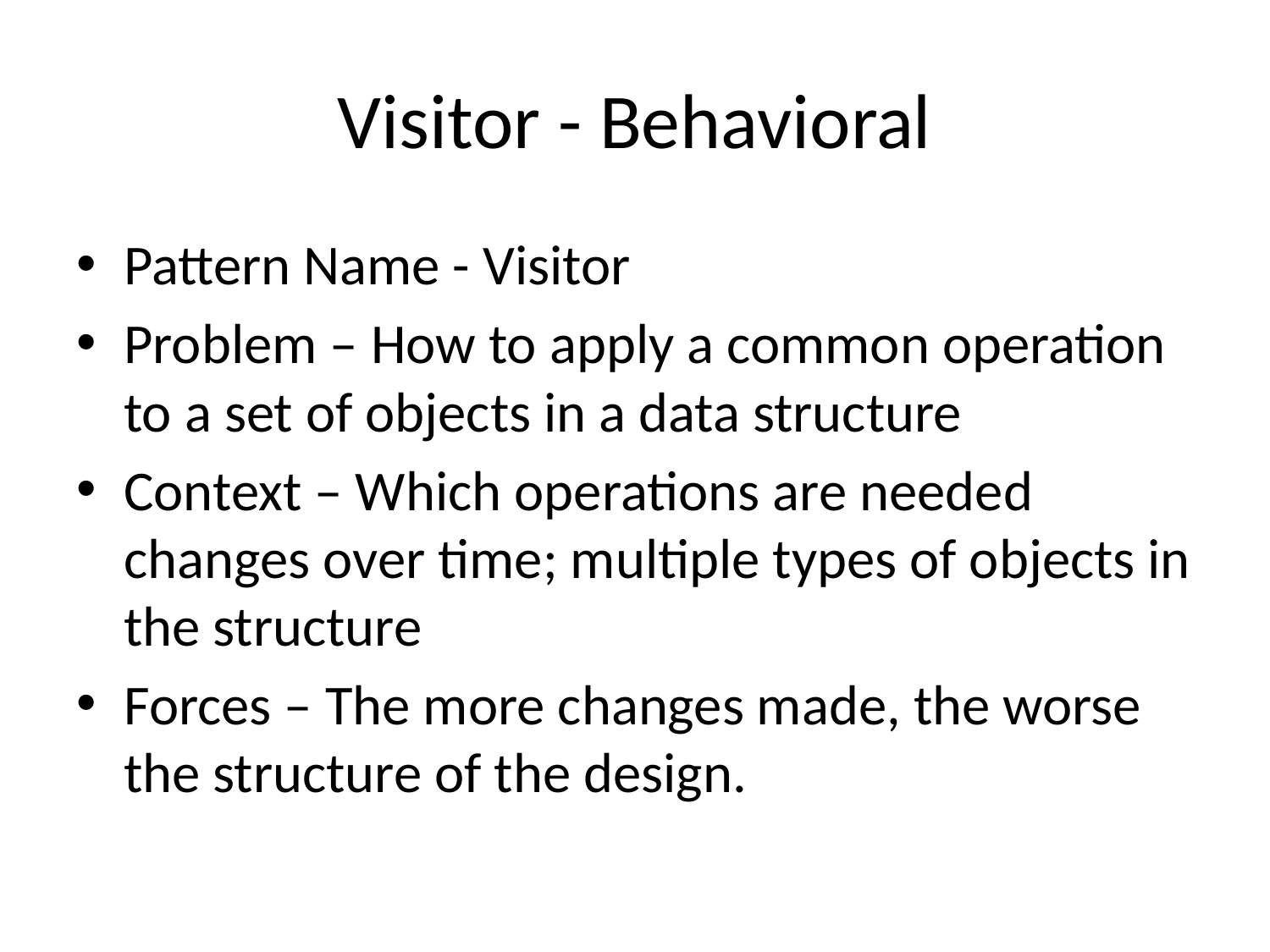

# Visitor - Behavioral
Pattern Name - Visitor
Problem – How to apply a common operation to a set of objects in a data structure
Context – Which operations are needed changes over time; multiple types of objects in the structure
Forces – The more changes made, the worse the structure of the design.